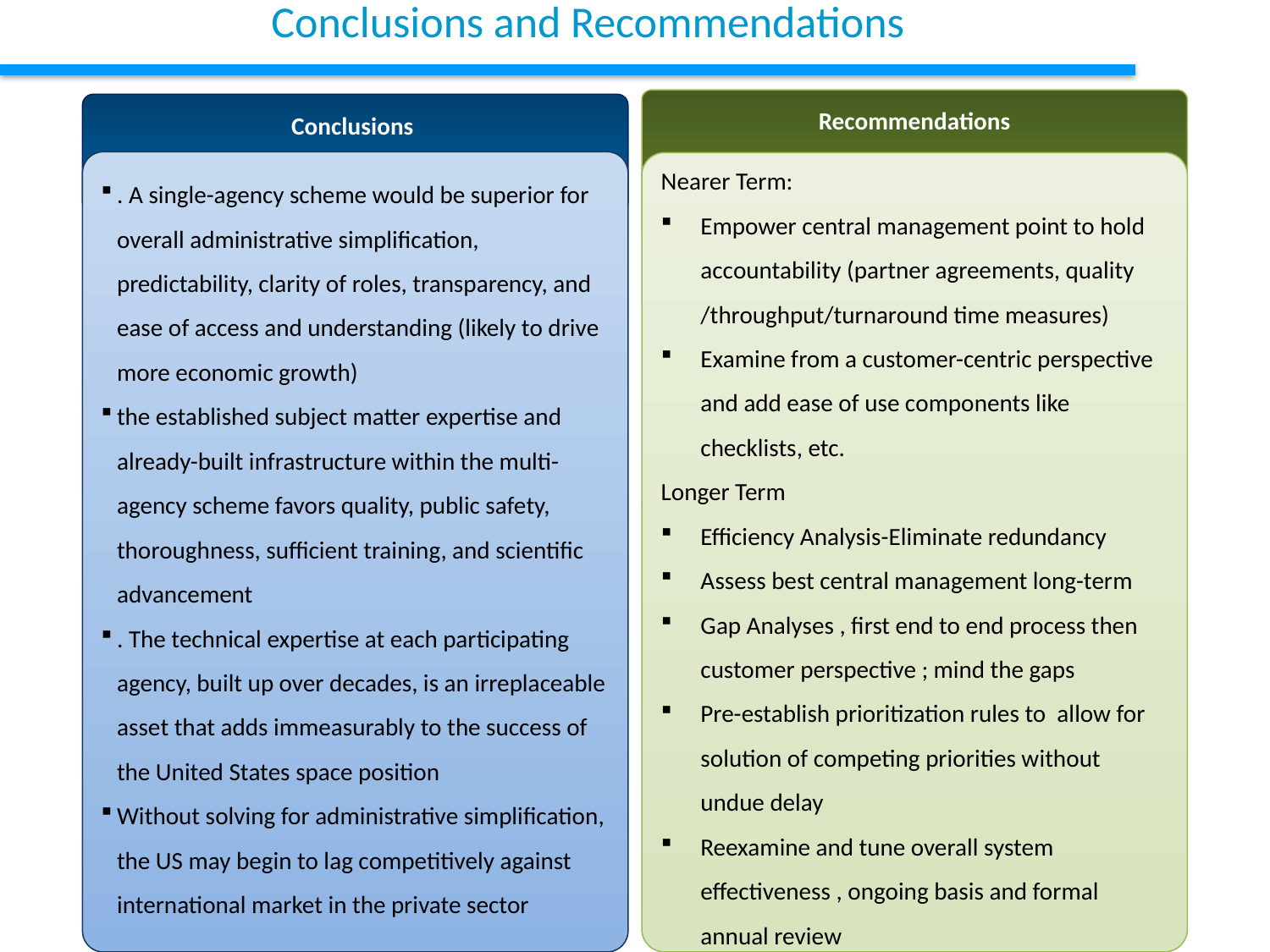

# Conclusions and Recommendations
Recommendations
Conclusions
. A single-agency scheme would be superior for overall administrative simplification, predictability, clarity of roles, transparency, and ease of access and understanding (likely to drive more economic growth)
the established subject matter expertise and already-built infrastructure within the multi-agency scheme favors quality, public safety, thoroughness, sufficient training, and scientific advancement
. The technical expertise at each participating agency, built up over decades, is an irreplaceable asset that adds immeasurably to the success of the United States space position
Without solving for administrative simplification, the US may begin to lag competitively against international market in the private sector
Nearer Term:
Empower central management point to hold accountability (partner agreements, quality /throughput/turnaround time measures)
Examine from a customer-centric perspective and add ease of use components like checklists, etc.
Longer Term
Efficiency Analysis-Eliminate redundancy
Assess best central management long-term
Gap Analyses , first end to end process then customer perspective ; mind the gaps
Pre-establish prioritization rules to  allow for solution of competing priorities without undue delay
Reexamine and tune overall system effectiveness , ongoing basis and formal annual review

10